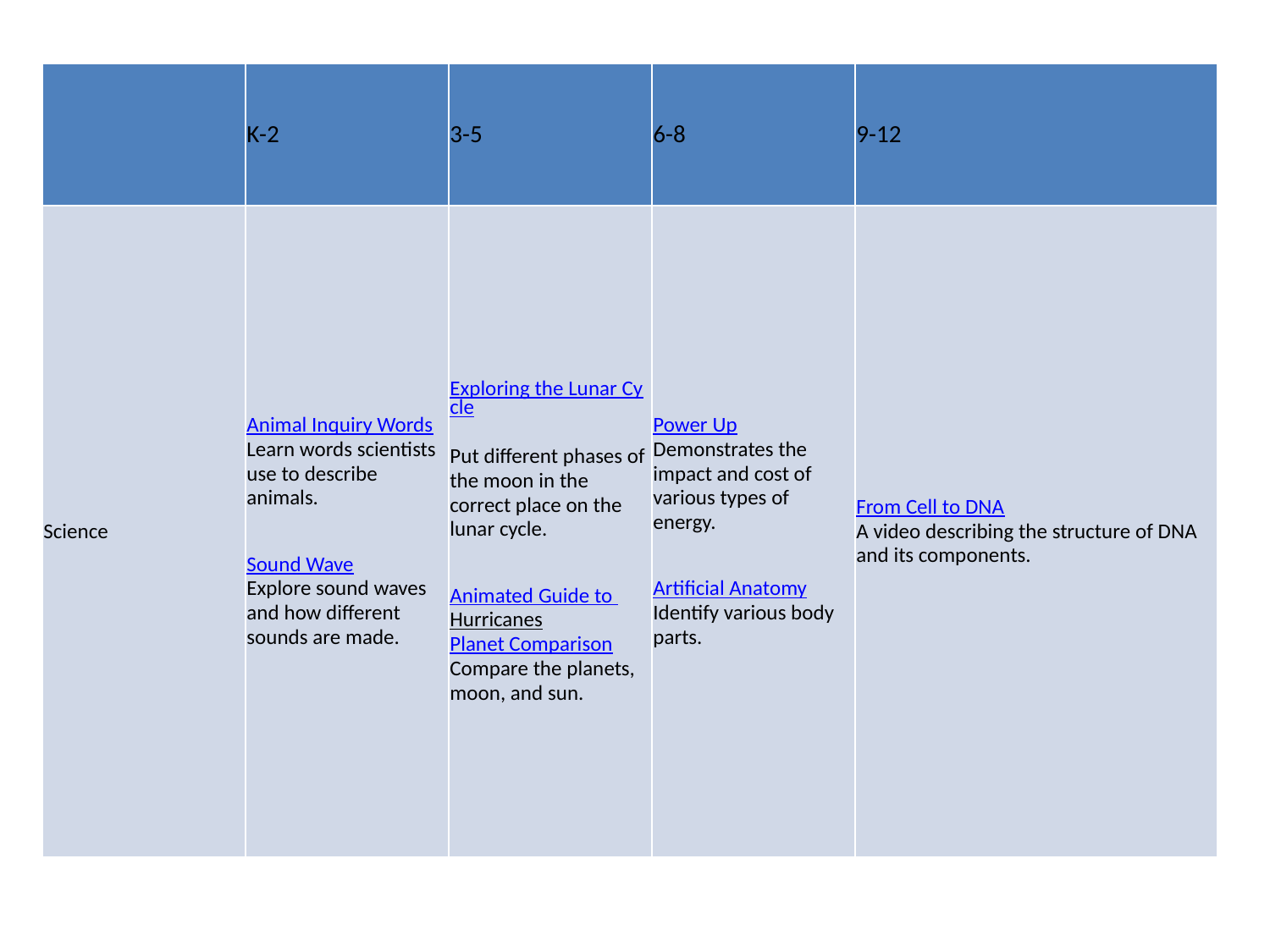

|  | K-2 | 3-5 | 6-8 | 9-12 |
| --- | --- | --- | --- | --- |
| Science | Animal Inquiry Words Learn words scientists use to describe animals. Sound Wave Explore sound waves and how different sounds are made. | Exploring the Lunar Cycle Put different phases of the moon in the correct place on the lunar cycle. Animated Guide to Hurricanes Planet Comparison Compare the planets, moon, and sun. | Power Up Demonstrates the impact and cost of various types of energy. Artificial Anatomy Identify various body parts. | From Cell to DNA A video describing the structure of DNA and its components. |
# More…